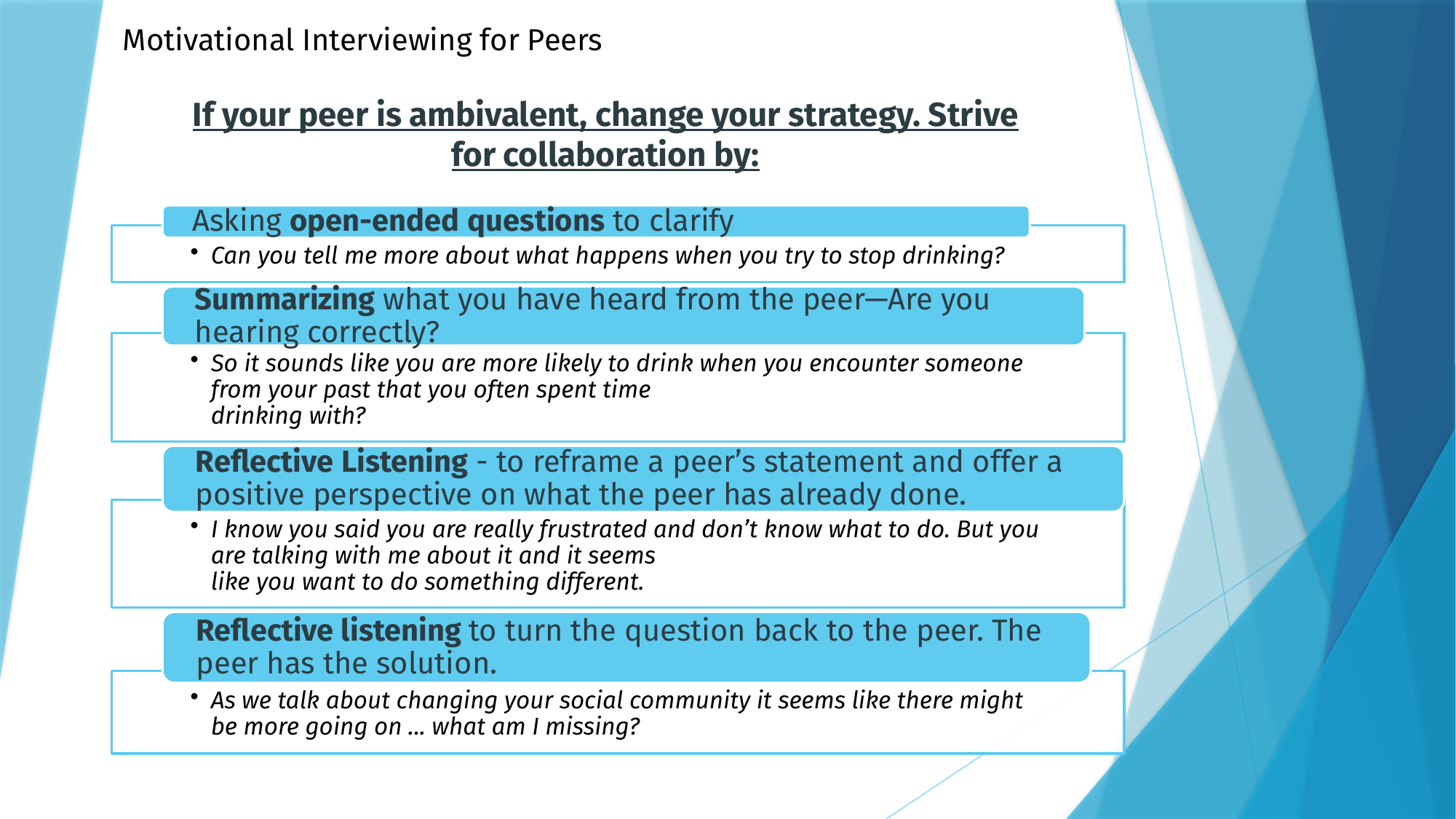

Motivational Interviewing for Peers
If your peer is ambivalent, change your strategy. Strive for collaboration by:
Can you tell me more about what happens when you try to stop drinking?
Asking open-ended questions to clarify
So it sounds like you are more likely to drink when you encounter someone from your past that you often spent time
drinking with?
Summarizing what you have heard from the peer—Are you hearing correctly?
I know you said you are really frustrated and don’t know what to do. But you are talking with me about it and it seems
like you want to do something different.
Reflective Listening - to reframe a peer’s statement and offer a positive perspective on what the peer has already done.
As we talk about changing your social community it seems like there might be more going on ... what am I missing?
Reflective listening to turn the question back to the peer. The peer has the solution.